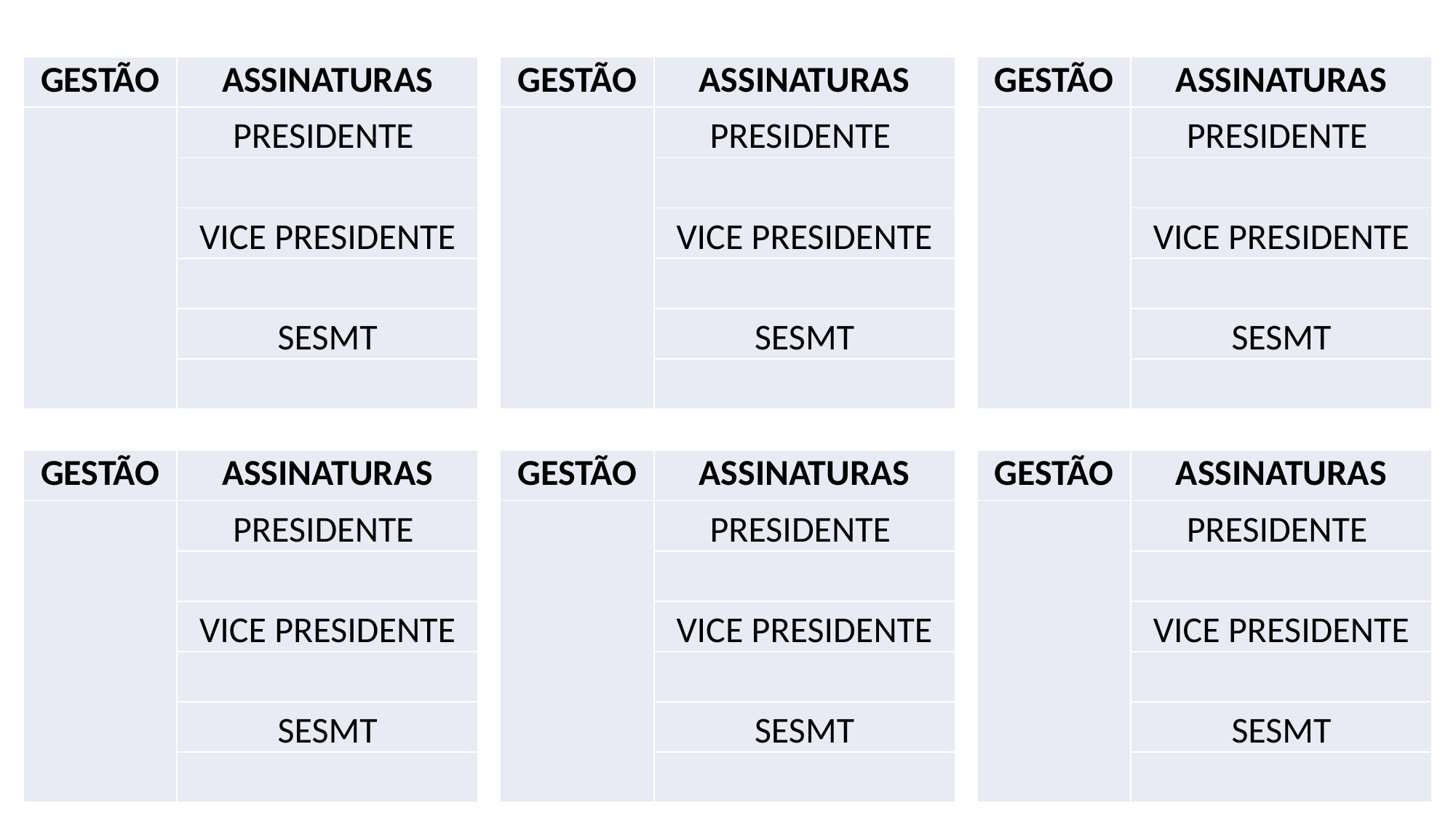

| GESTÃO | ASSINATURAS |
| --- | --- |
|  | PRESIDENTE |
|  |  |
|  | VICE PRESIDENTE |
|  |  |
|  | SESMT |
|  |  |
| GESTÃO | ASSINATURAS |
| --- | --- |
|  | PRESIDENTE |
|  |  |
|  | VICE PRESIDENTE |
|  |  |
|  | SESMT |
|  |  |
| GESTÃO | ASSINATURAS |
| --- | --- |
|  | PRESIDENTE |
|  |  |
|  | VICE PRESIDENTE |
|  |  |
|  | SESMT |
|  |  |
| GESTÃO | ASSINATURAS |
| --- | --- |
|  | PRESIDENTE |
|  |  |
|  | VICE PRESIDENTE |
|  |  |
|  | SESMT |
|  |  |
| GESTÃO | ASSINATURAS |
| --- | --- |
|  | PRESIDENTE |
|  |  |
|  | VICE PRESIDENTE |
|  |  |
|  | SESMT |
|  |  |
| GESTÃO | ASSINATURAS |
| --- | --- |
|  | PRESIDENTE |
|  |  |
|  | VICE PRESIDENTE |
|  |  |
|  | SESMT |
|  |  |